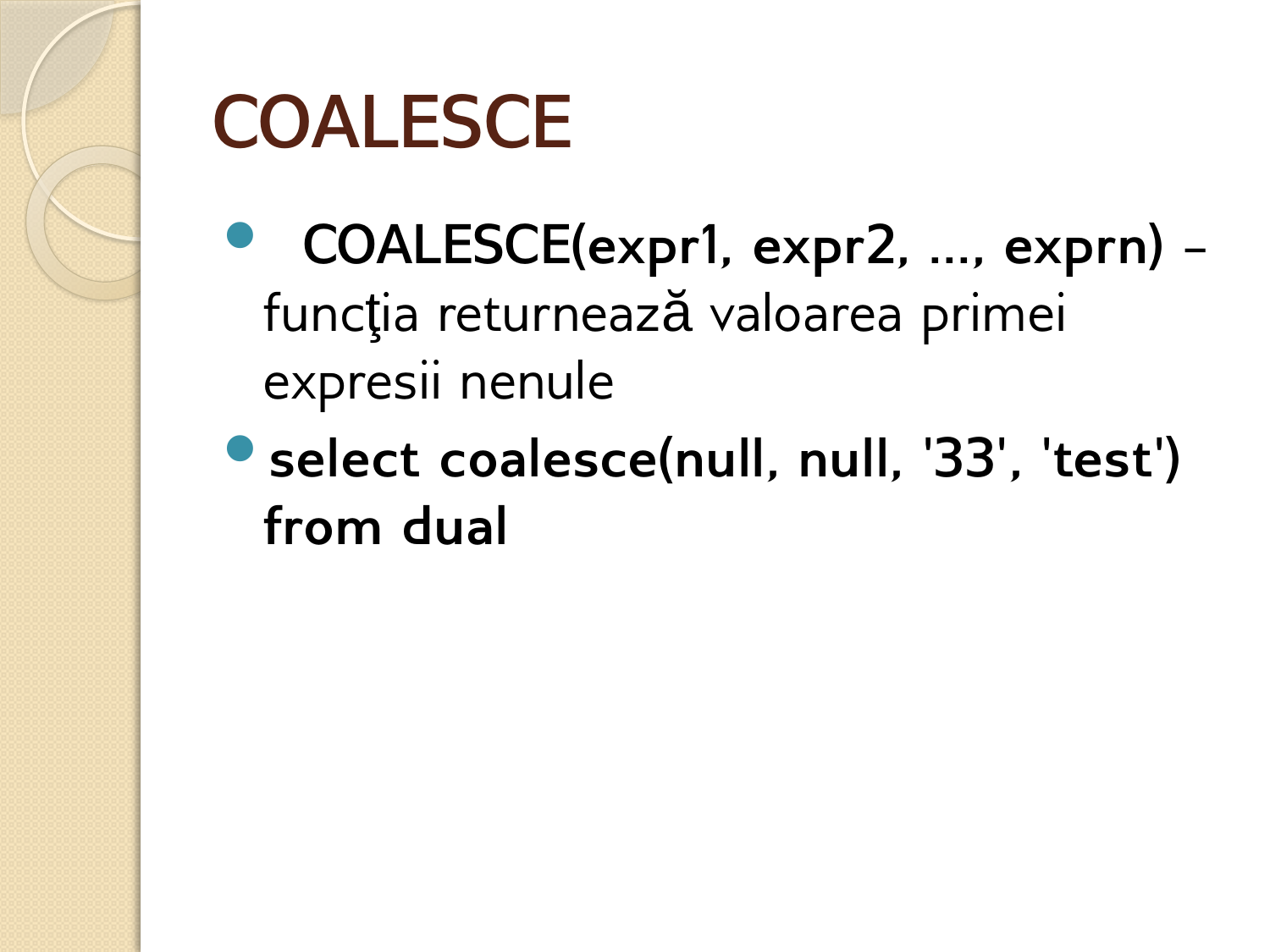

# COALESCE
  COALESCE(expr1, expr2, ..., exprn) – funcţia returnează valoarea primei expresii nenule
select coalesce(null, null, '33', 'test') from dual